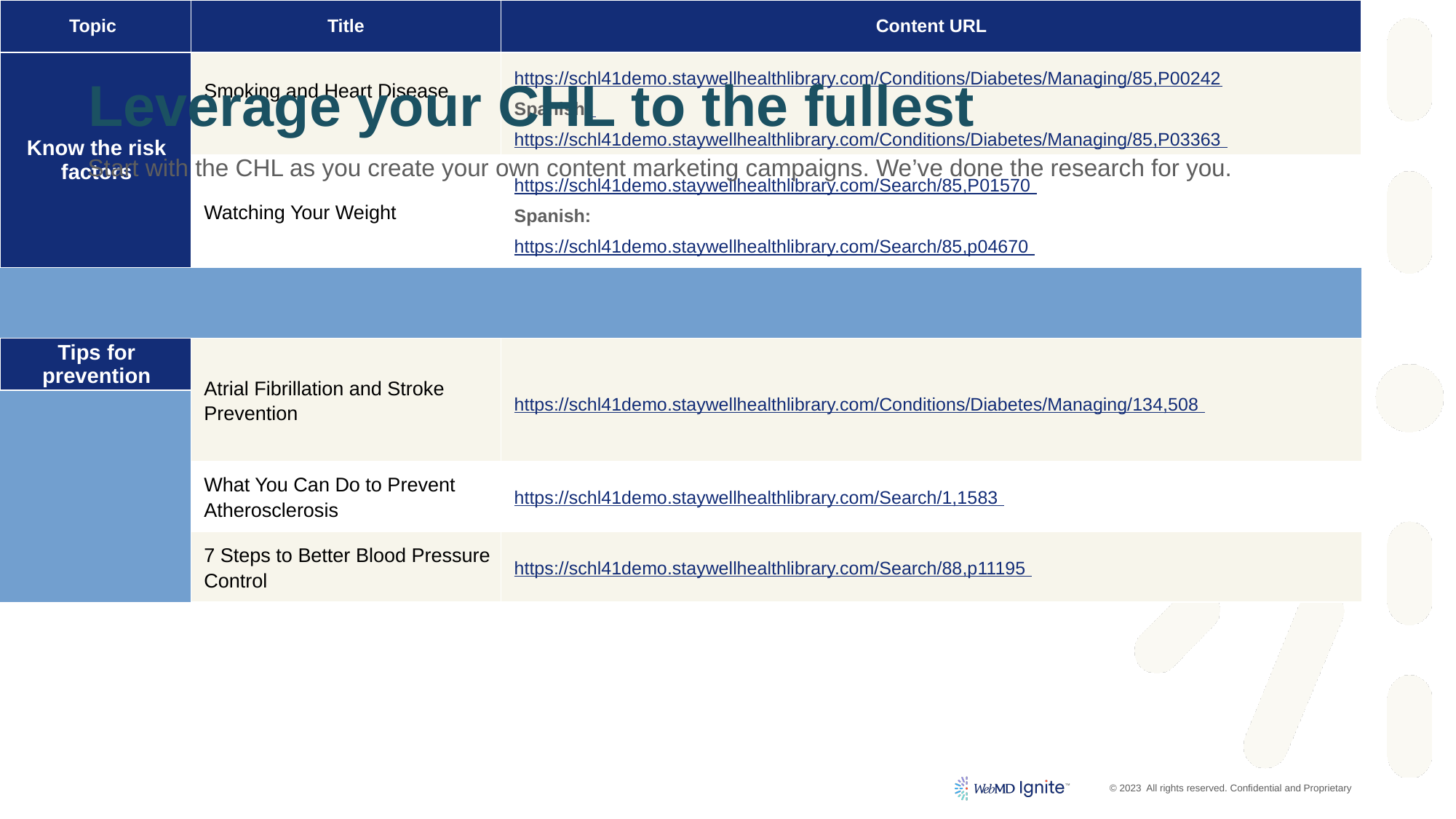

# Leverage your CHL to the fullest
Start with the CHL as you create your own content marketing campaigns. We’ve done the research for you.
| Topic | Title | Content URL |
| --- | --- | --- |
| Know the risk factors | Smoking and Heart Disease | https://schl41demo.staywellhealthlibrary.com/Conditions/Diabetes/Managing/85,P00242 Spanish: https://schl41demo.staywellhealthlibrary.com/Conditions/Diabetes/Managing/85,P03363 |
|  | Watching Your Weight | https://schl41demo.staywellhealthlibrary.com/Search/85,P01570 Spanish: https://schl41demo.staywellhealthlibrary.com/Search/85,p04670 |
|  |  |  |
| Tips for prevention | Atrial Fibrillation and Stroke Prevention | https://schl41demo.staywellhealthlibrary.com/Conditions/Diabetes/Managing/134,508 |
|  |  |  |
|  | What You Can Do to Prevent Atherosclerosis | https://schl41demo.staywellhealthlibrary.com/Search/1,1583 |
|  | 7 Steps to Better Blood Pressure Control | https://schl41demo.staywellhealthlibrary.com/Search/88,p11195 |
|  | Quit-Smoking Tools: Help for Kicking Your Habit | https://schl41demo.staywellhealthlibrary.com/Conditions/Diabetes/Managing/1,2843 |